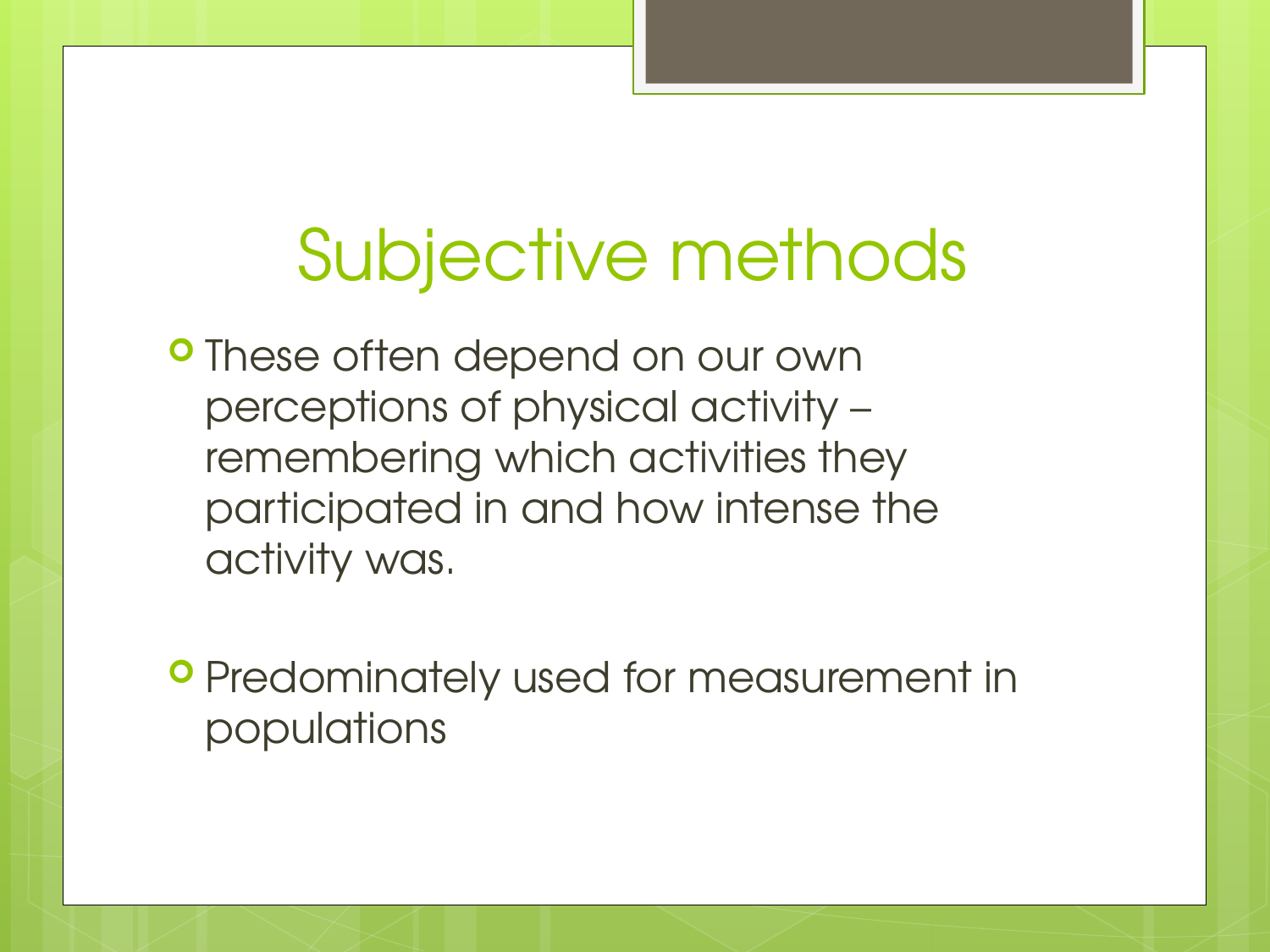

# Subjective methods
These often depend on our own perceptions of physical activity – remembering which activities they participated in and how intense the activity was.

Predominately used for measurement in populations